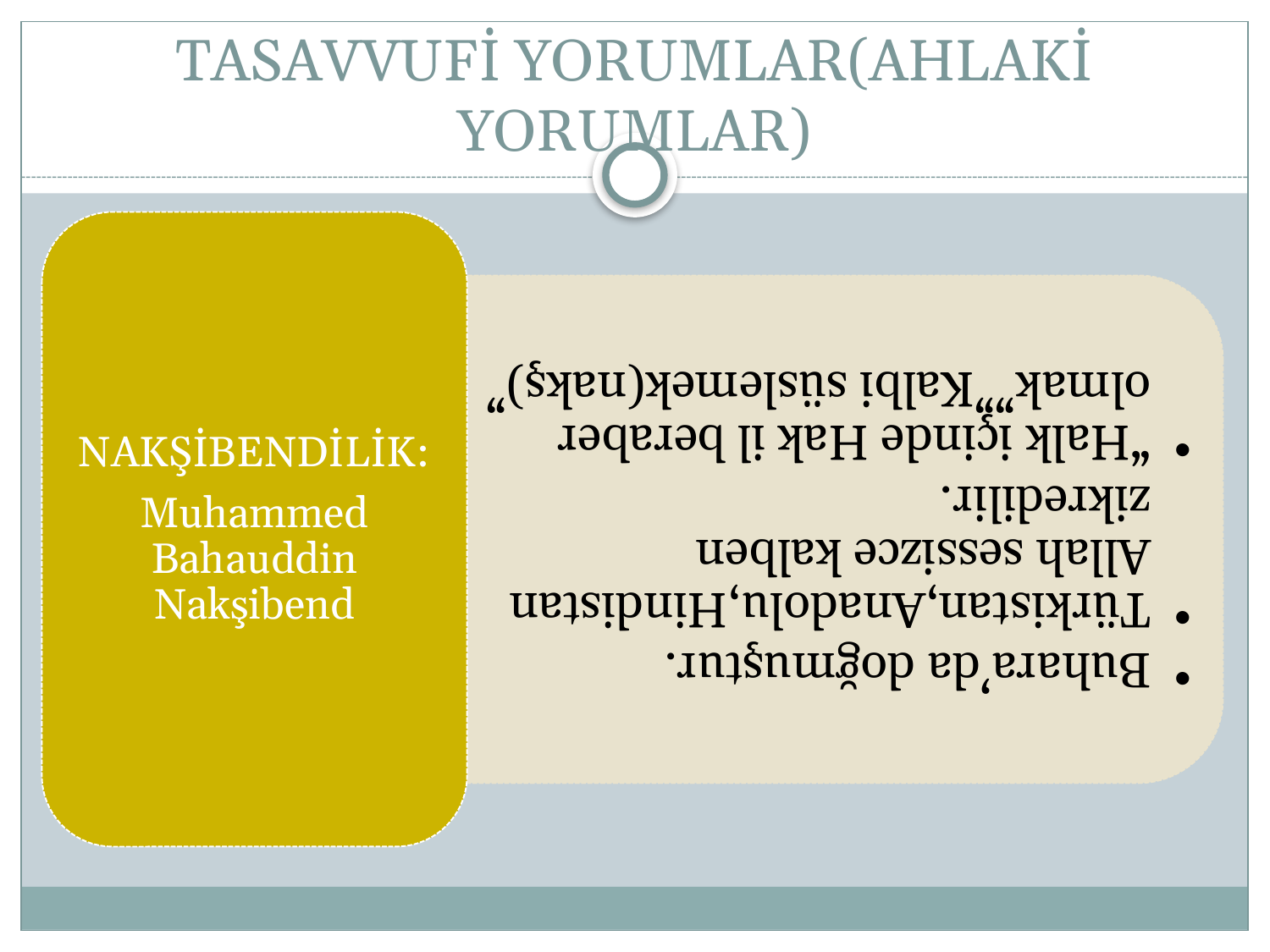

# TASAVVUFİ YORUMLAR(AHLAKİ YORUMLAR)
Buhara’da doğmuştur.
Türkistan,Anadolu,Hindistan Allah sessizce kalben zikredilir.
“Halk içinde Hak il beraber olmak””Kalbi süslemek(nakş)”
NAKŞİBENDİLİK:
Muhammed Bahauddin Nakşibend